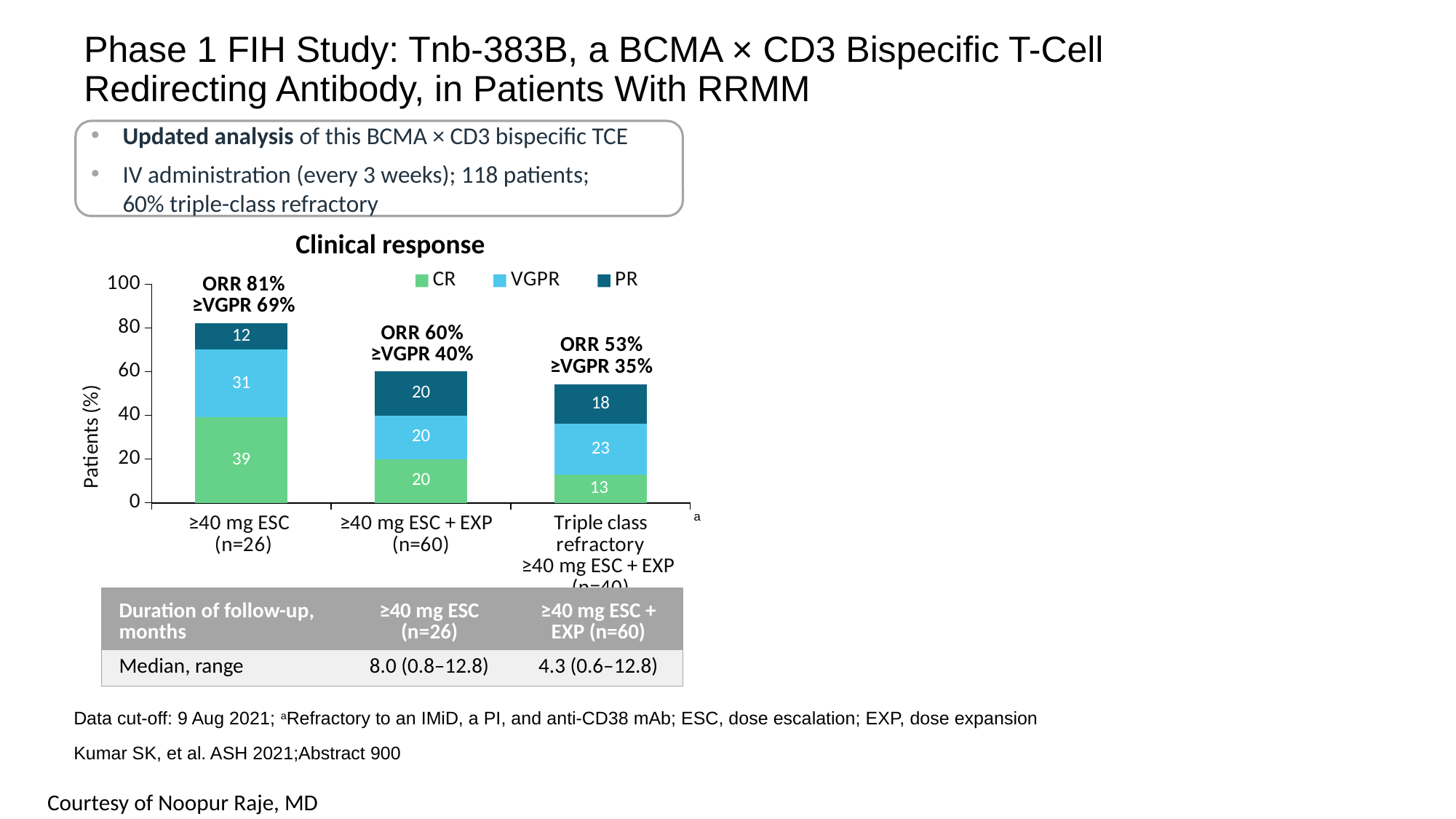

# Phase 1 FIH Study: Tnb-383B, a BCMA × CD3 Bispecific T-Cell Redirecting Antibody, in Patients With RRMM
Updated analysis of this BCMA × CD3 bispecific TCE
IV administration (every 3 weeks); 118 patients;
60% triple-class refractory
Clinical response

### Chart

| Category | CR | VGPR | PR |
|---|---|---|---|
| ≥40 mg ESC
 (n=26) | 39.0 | 31.0 | 12.0 |
| ≥40 mg ESC + EXP
(n=60) | 20.0 | 20.0 | 20.0 |
| Triple class refractory
≥40 mg ESC + EXP
(n=40) | 13.0 | 23.0 | 18.0 |
a
| Duration of follow-up, months | ≥40 mg ESC (n=26) | ≥40 mg ESC + EXP (n=60) |
| --- | --- | --- |
| Median, range | 8.0 (0.8–12.8) | 4.3 (0.6–12.8) |
Data cut-off: 9 Aug 2021; aRefractory to an IMiD, a PI, and anti-CD38 mAb; ESC, dose escalation; EXP, dose expansion
Kumar SK, et al. ASH 2021;Abstract 900
Courtesy of Noopur Raje, MD